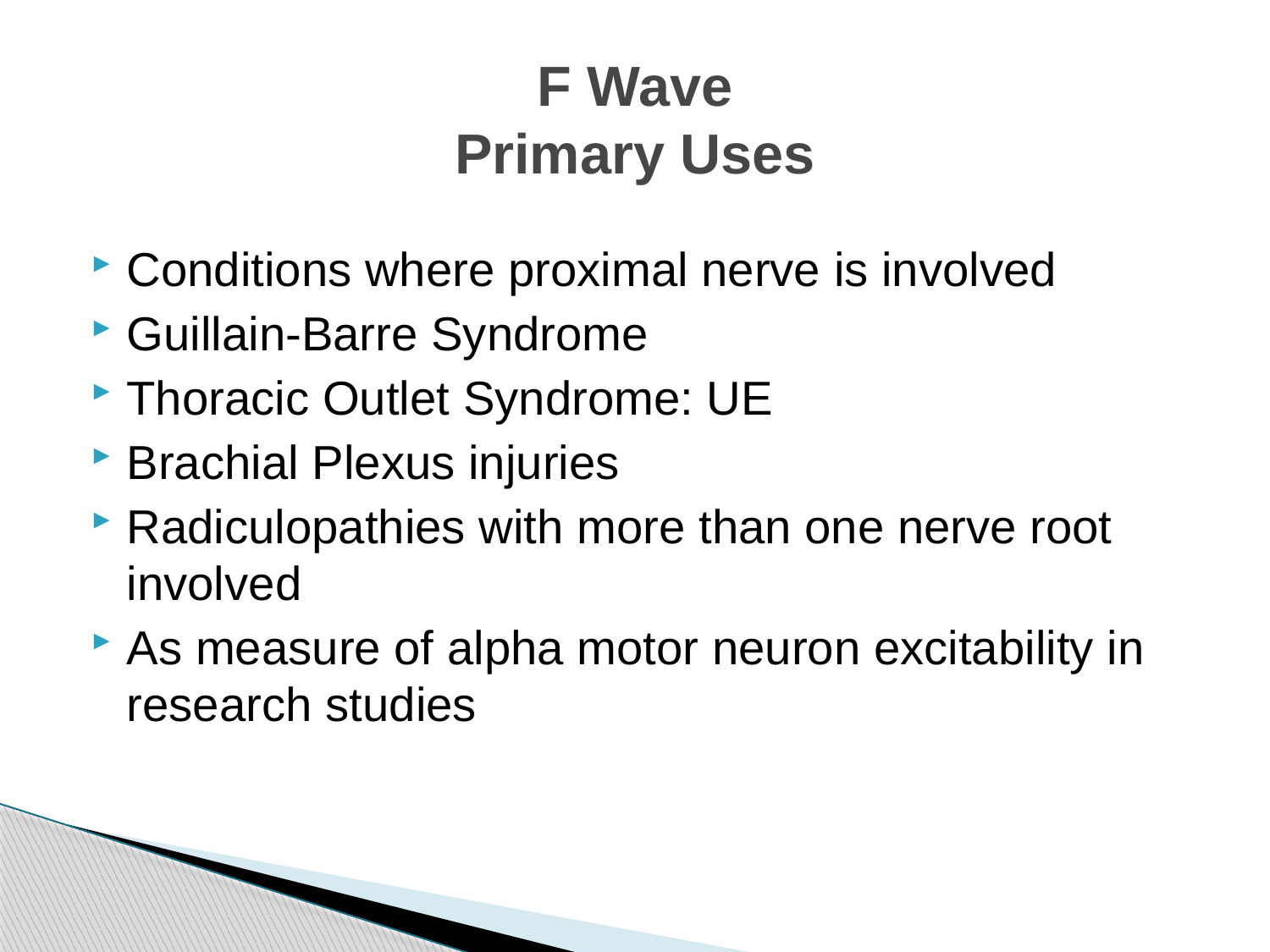

# F Wave Primary Uses
Conditions where proximal nerve is involved
Guillain-Barre Syndrome
Thoracic Outlet Syndrome: UE
Brachial Plexus injuries
Radiculopathies with more than one nerve root involved
As measure of alpha motor neuron excitability in research studies